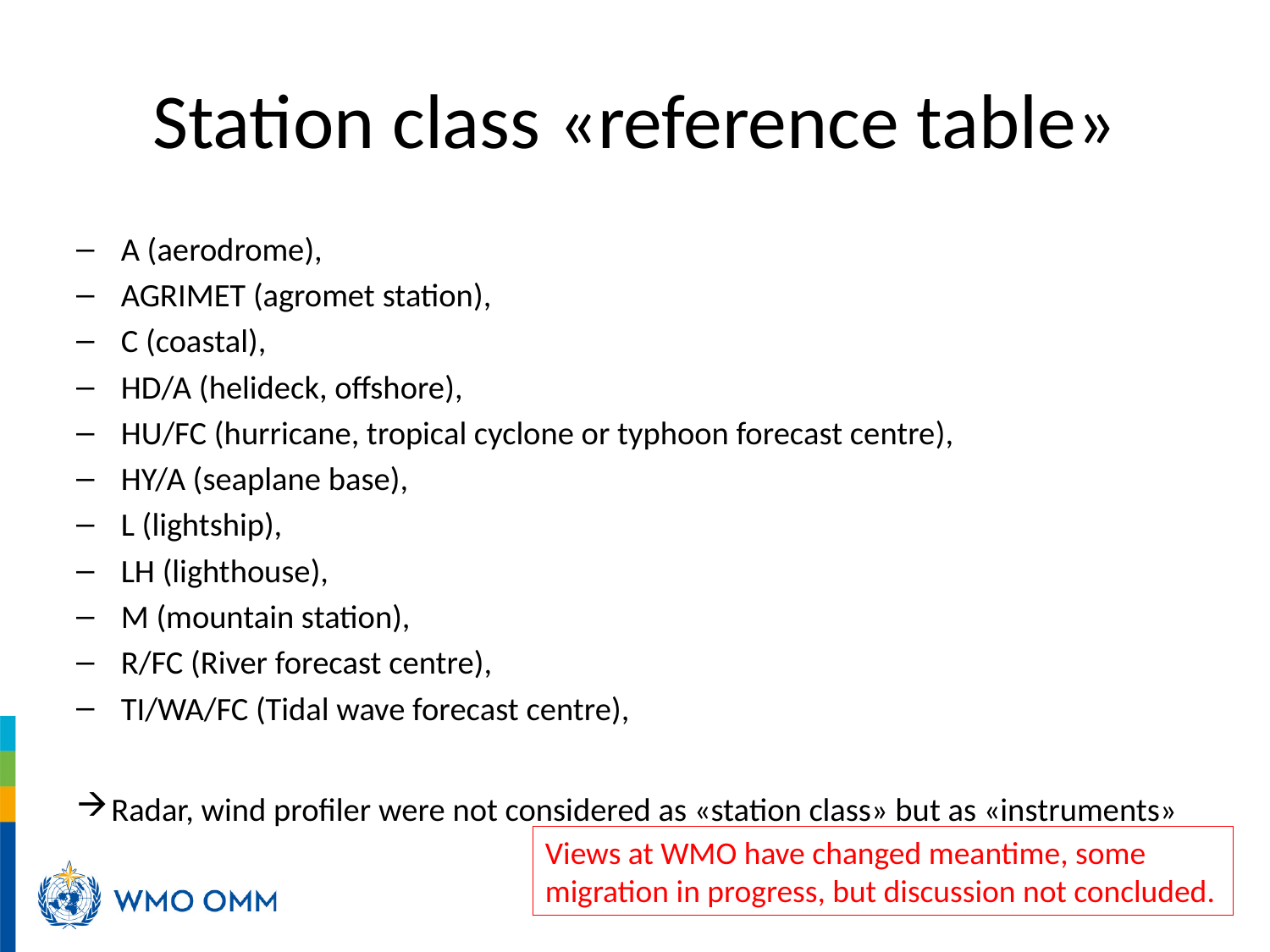

# Station class «reference table»
A (aerodrome),
AGRIMET (agromet station),
C (coastal),
HD/A (helideck, offshore),
HU/FC (hurricane, tropical cyclone or typhoon forecast centre),
HY/A (seaplane base),
L (lightship),
LH (lighthouse),
M (mountain station),
R/FC (River forecast centre),
TI/WA/FC (Tidal wave forecast centre),

Radar, wind profiler were not considered as «station class» but as «instruments»

Views at WMO have changed meantime, some migration in progress, but discussion not concluded.